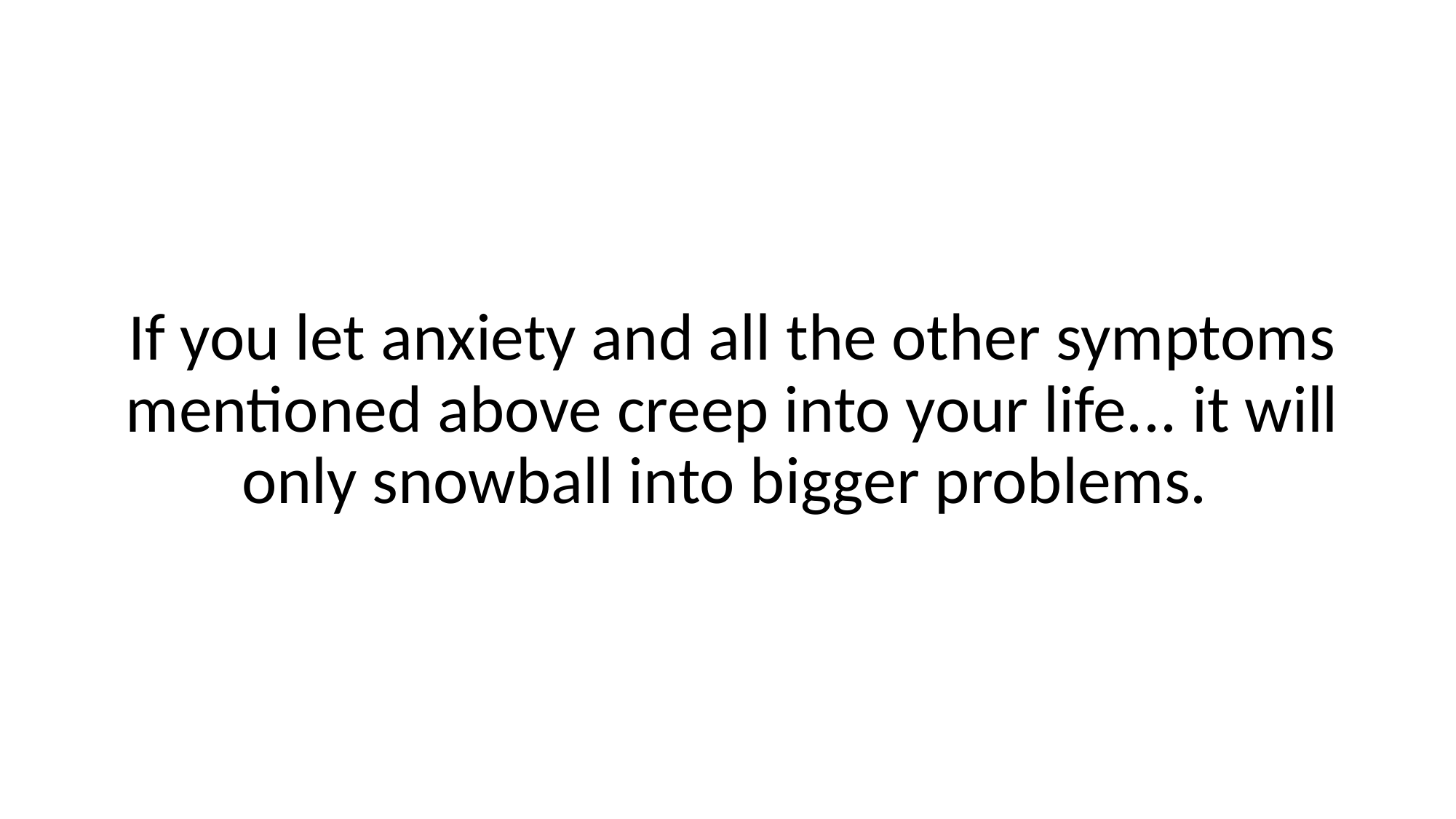

If you let anxiety and all the other symptoms mentioned above creep into your life... it will only snowball into bigger problems.